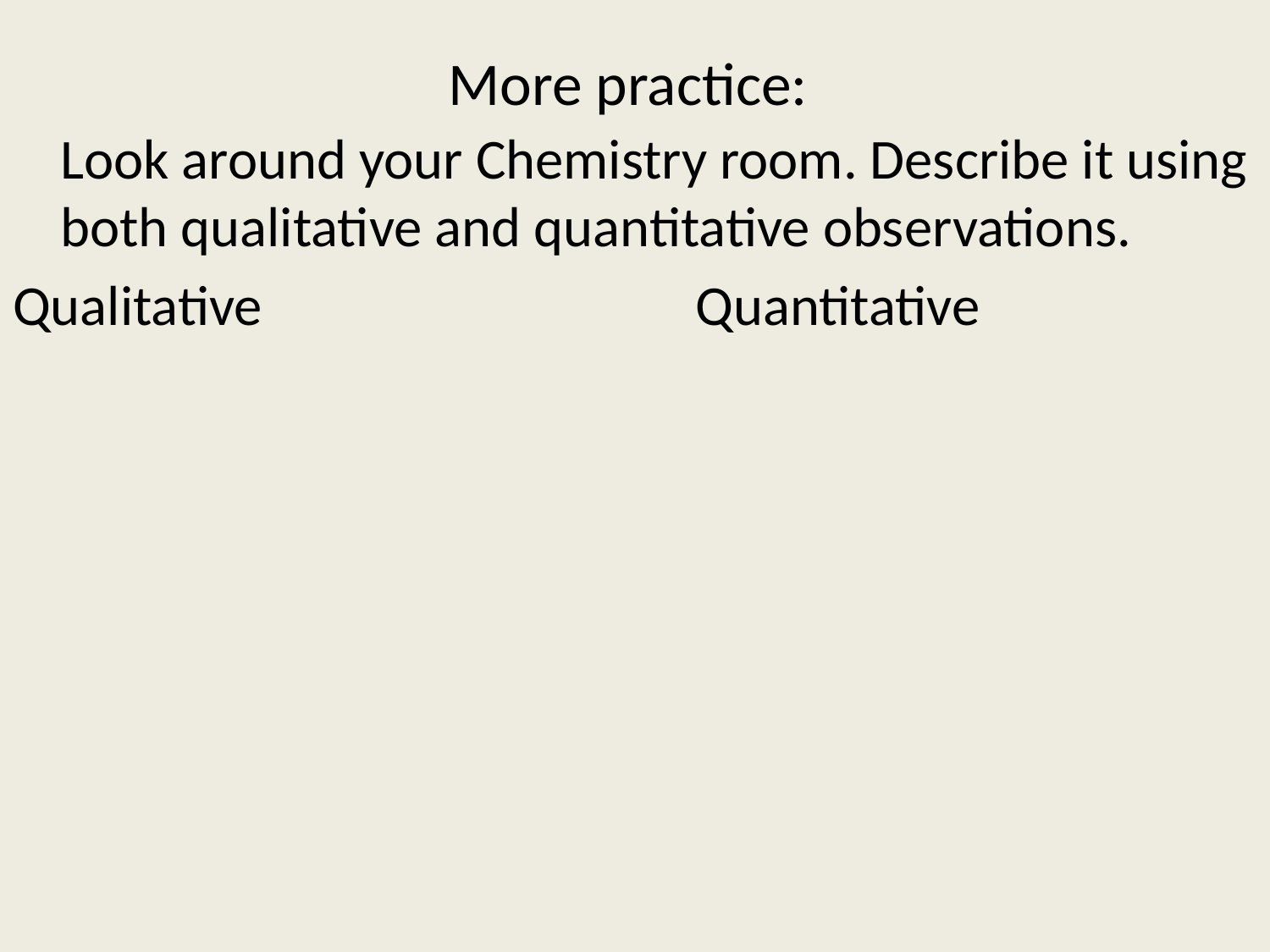

# More practice:
	Look around your Chemistry room. Describe it using both qualitative and quantitative observations.
Qualitative				Quantitative